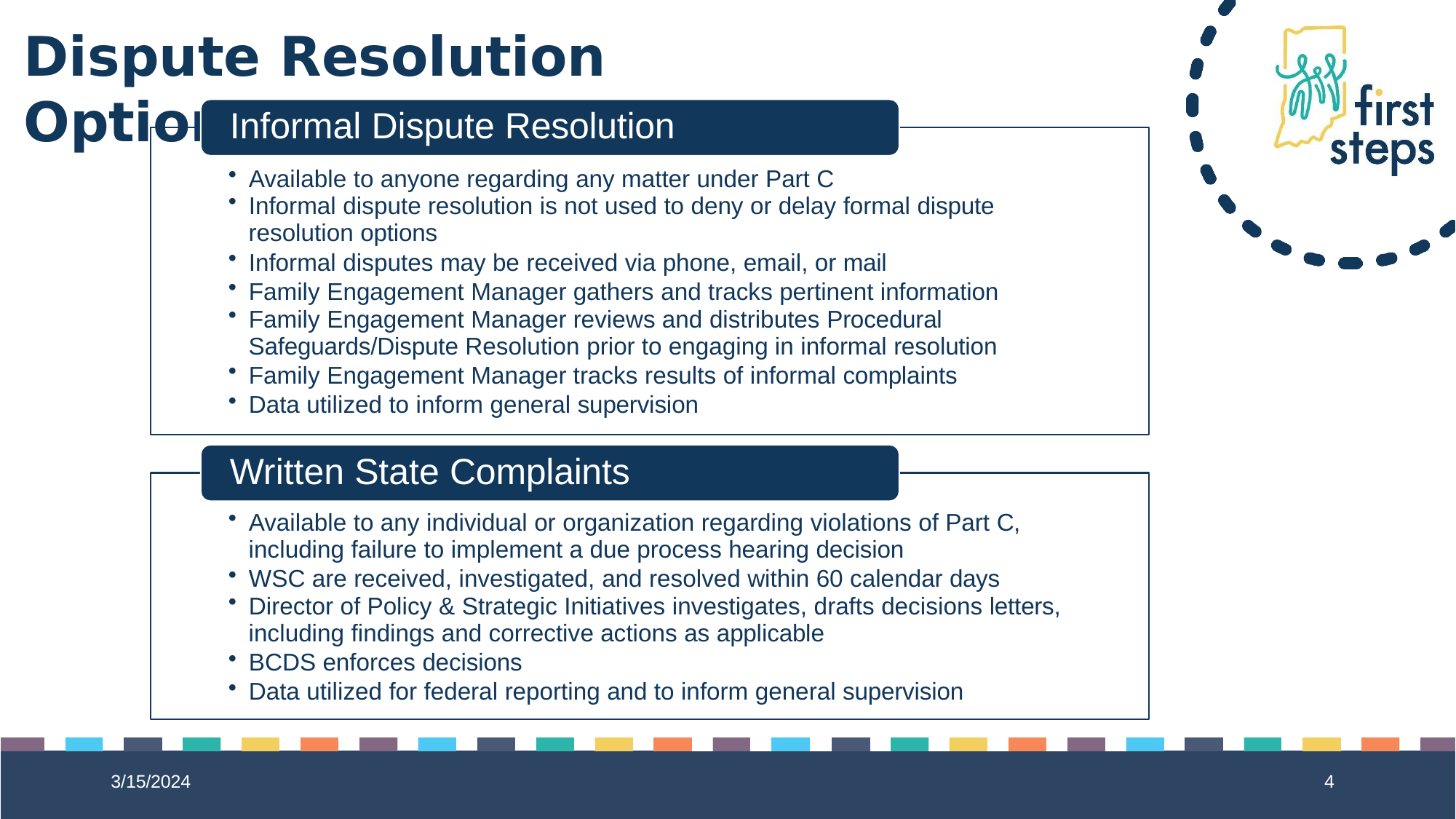

# Dispute Resolution	Options

Informal Dispute Resolution

Available to anyone regarding any matter under Part C
Informal dispute resolution is not used to deny or delay formal dispute
resolution options
Informal disputes may be received via phone, email, or mail
Family Engagement Manager gathers and tracks pertinent information
Family Engagement Manager reviews and distributes Procedural
Safeguards/Dispute Resolution prior to engaging in informal resolution
Family Engagement Manager tracks results of informal complaints
Data utilized to inform general supervision

Written State Complaints

Available to any individual or organization regarding violations of Part C,
including failure to implement a due process hearing decision
WSC are received, investigated, and resolved within 60 calendar days
Director of Policy & Strategic Initiatives investigates, drafts decisions letters,
including findings and corrective actions as applicable
BCDS enforces decisions
Data utilized for federal reporting and to inform general supervision
3/15/2024
4